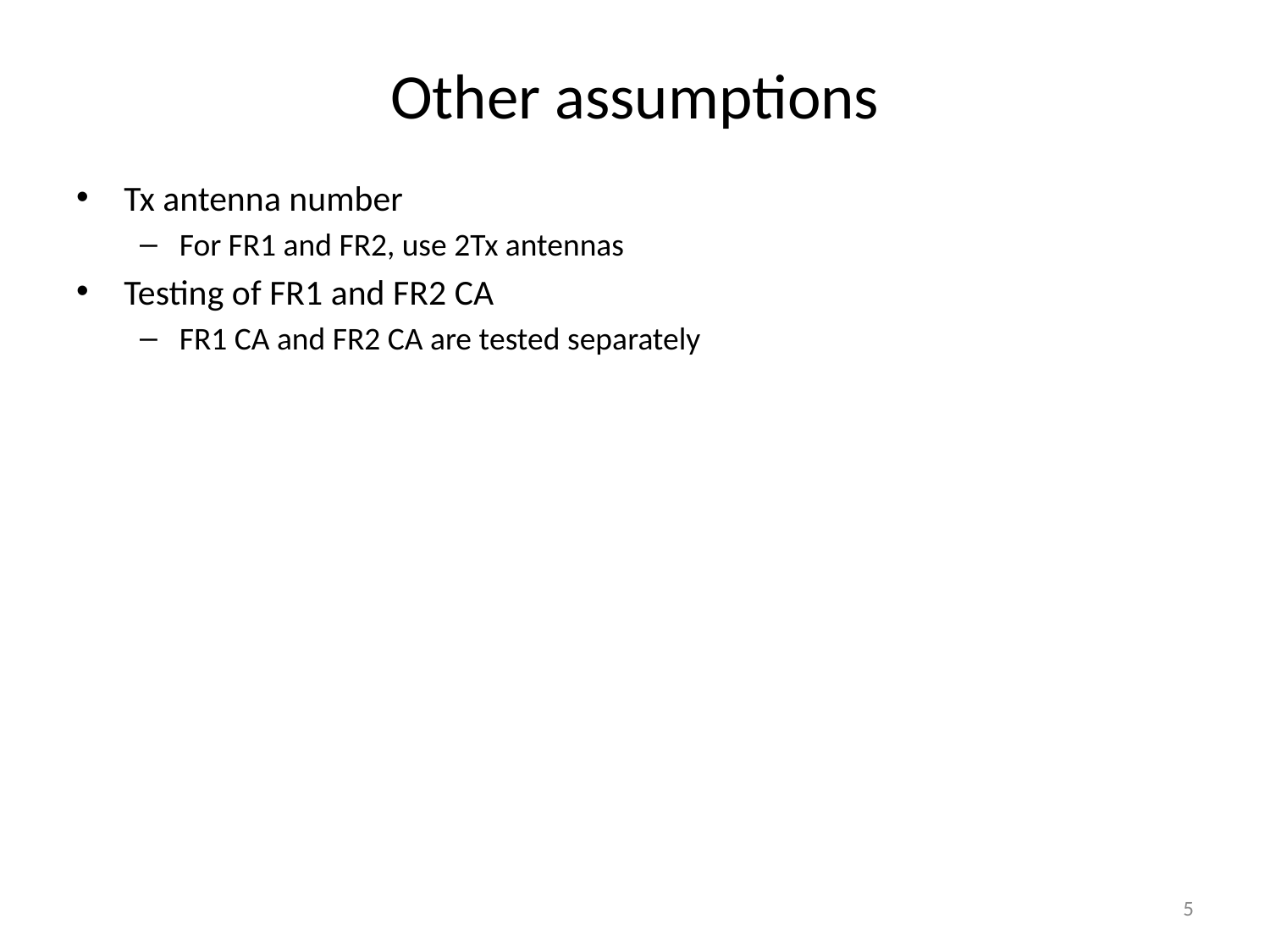

# Other assumptions
Tx antenna number
For FR1 and FR2, use 2Tx antennas
Testing of FR1 and FR2 CA
FR1 CA and FR2 CA are tested separately

5